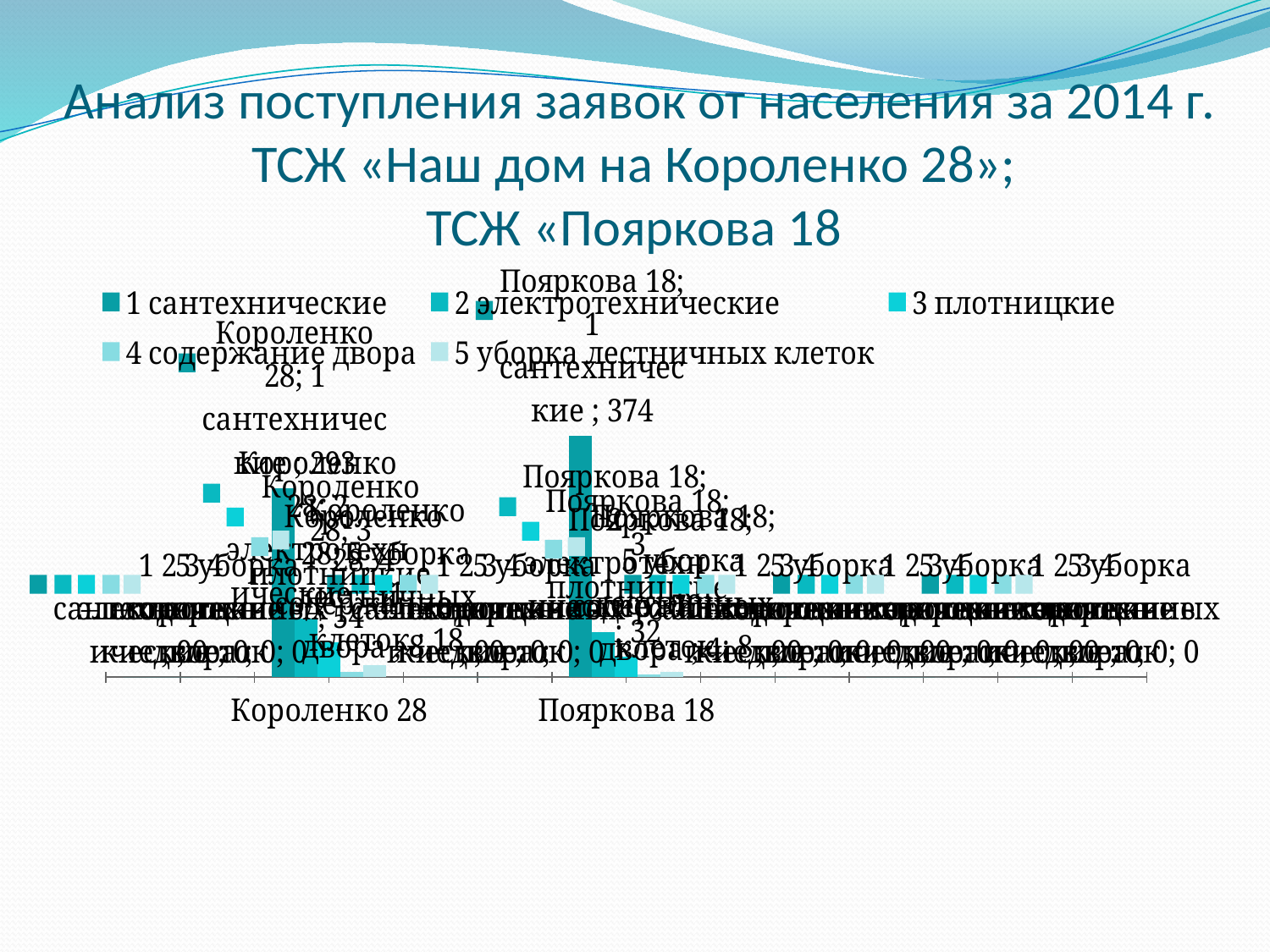

# Анализ поступления заявок от населения за 2014 г. ТСЖ «Наш дом на Короленко 28»; ТСЖ «Пояркова 18

### Chart

| Category | 1 сантехнические  | 2 электротехнические  | 3 плотницкие  | 4 содержание двора  | 5 уборка лестничных клеток  |
|---|---|---|---|---|---|
|  | None | None | None | None | None |
| Короленко 28 | 293.0 | 91.0 | 54.0 | 8.0 | 18.0 |
|  | None | None | None | None | None |
| Пояркова 18 | 374.0 | 70.0 | 32.0 | 4.0 | 8.0 |